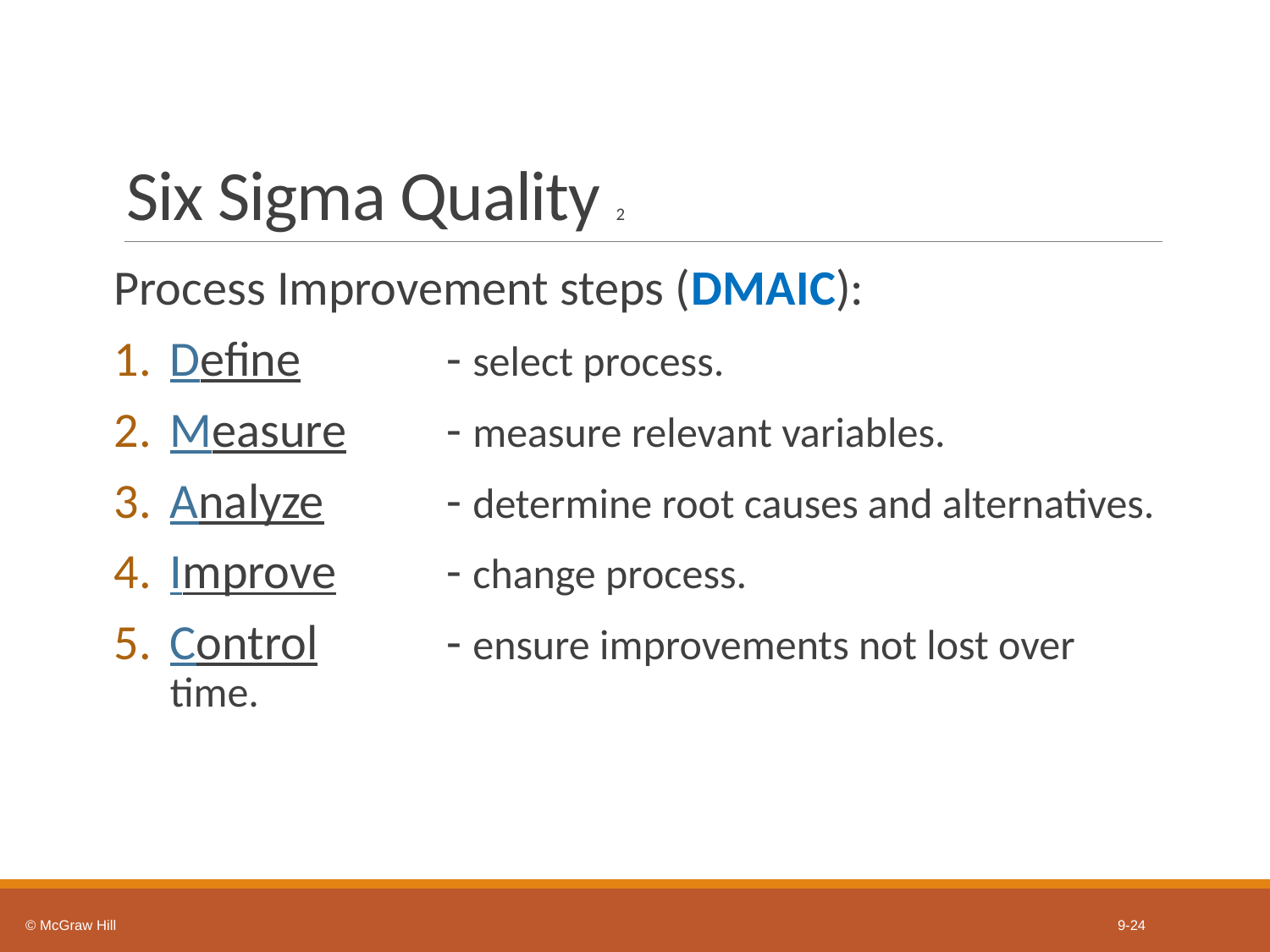

# Six Sigma Quality 2
Process Improvement steps (D M A I C):
Define	  - select process.
Measure	  - measure relevant variables.
Analyze   	  - determine root causes and alternatives.
Improve 	  - change process.
Control 	  - ensure improvements not lost over time.